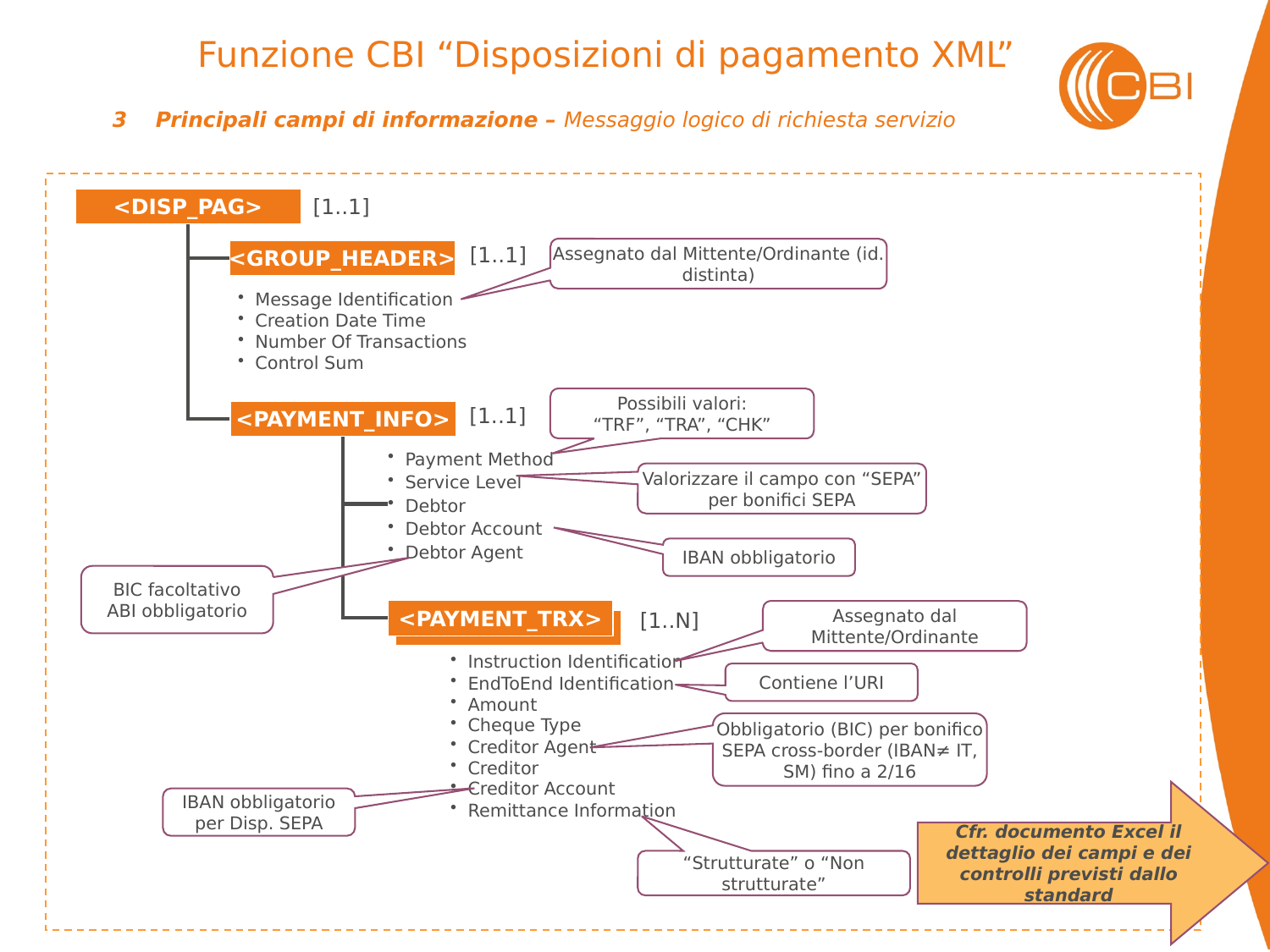

Funzione CBI “Disposizioni di pagamento XML”
3	Principali campi di informazione – Messaggio logico di richiesta servizio

[1..1]
<DISP_PAG>
[1..1]
Assegnato dal Mittente/Ordinante (id. distinta)
<GROUP_HEADER>
Message Identification
Creation Date Time
Number Of Transactions
Control Sum
Possibili valori:
“TRF”, “TRA”, “CHK”
[1..1]
<PAYMENT_INFO>
Payment Method
Service Level
Debtor
Debtor Account
Debtor Agent
Valorizzare il campo con “SEPA” per bonifici SEPA
IBAN obbligatorio
BIC facoltativo
ABI obbligatorio
<PAYMENT_TRX>
Assegnato dal Mittente/Ordinante
[1..N]

Instruction Identification
EndToEnd Identification
Amount
Cheque Type
Creditor Agent
Creditor
Creditor Account
Remittance Information
Contiene l’URI
Obbligatorio (BIC) per bonifico SEPA cross-border (IBAN≠ IT, SM) fino a 2/16
Cfr. documento Excel il dettaglio dei campi e dei controlli previsti dallo standard
IBAN obbligatorio per Disp. SEPA
“Strutturate” o “Non strutturate”